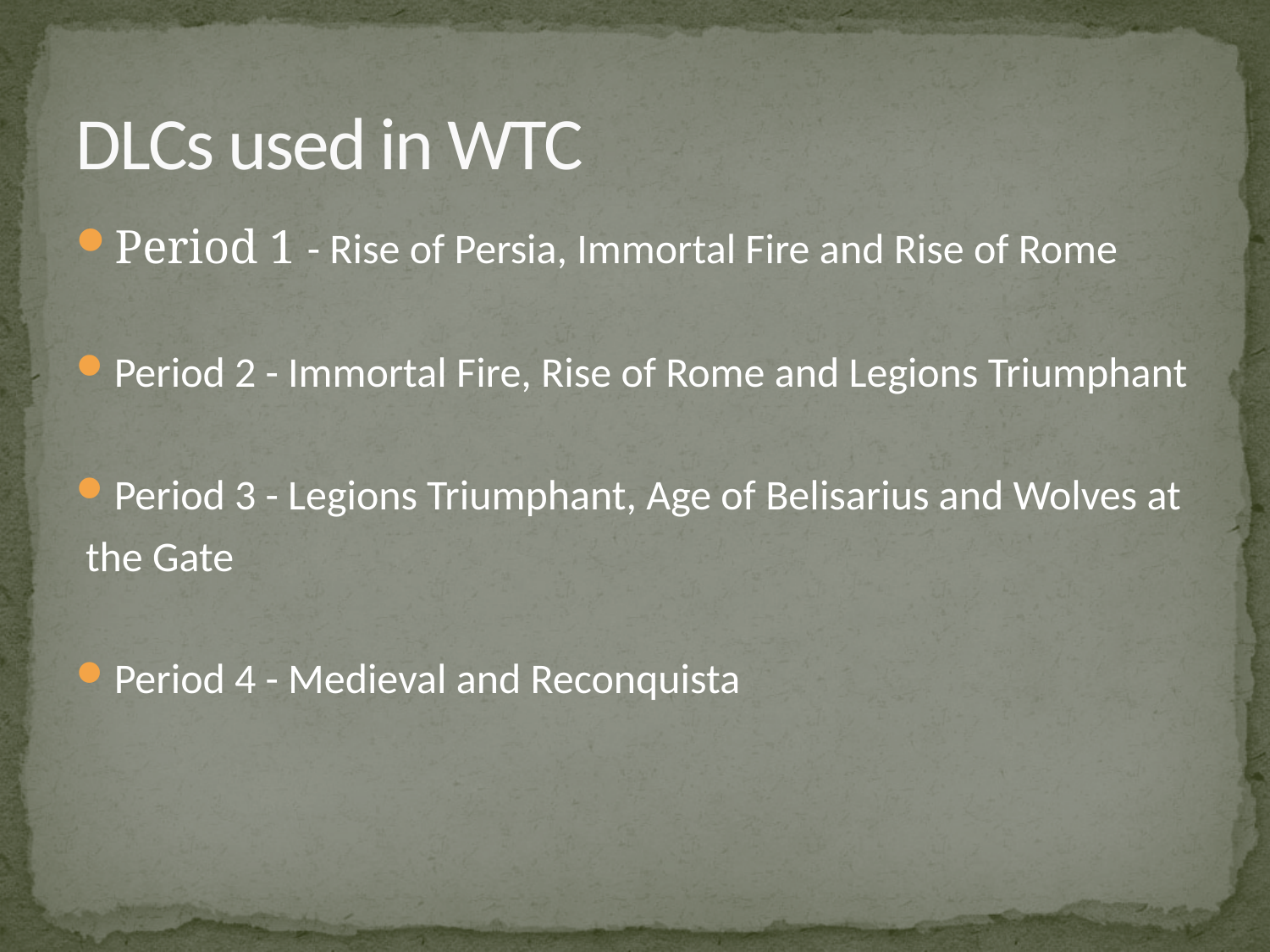

# DLCs used in WTC
Period 1 - Rise of Persia, Immortal Fire and Rise of Rome

Period 2 - Immortal Fire, Rise of Rome and Legions Triumphant

Period 3 - Legions Triumphant, Age of Belisarius and Wolves at
 the Gate

Period 4 - Medieval and Reconquista